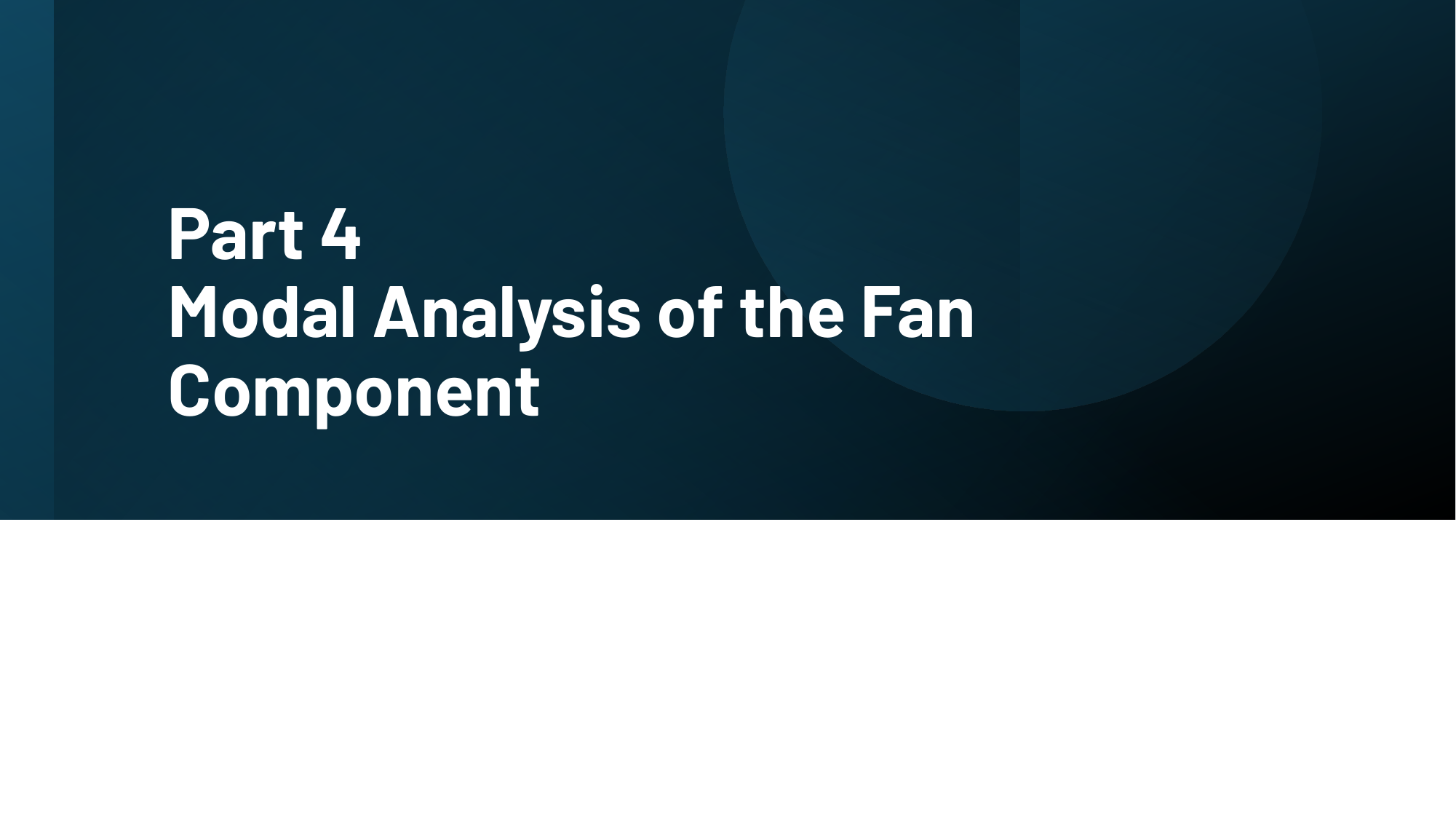

# Part 4 Modal Analysis of the Fan Component